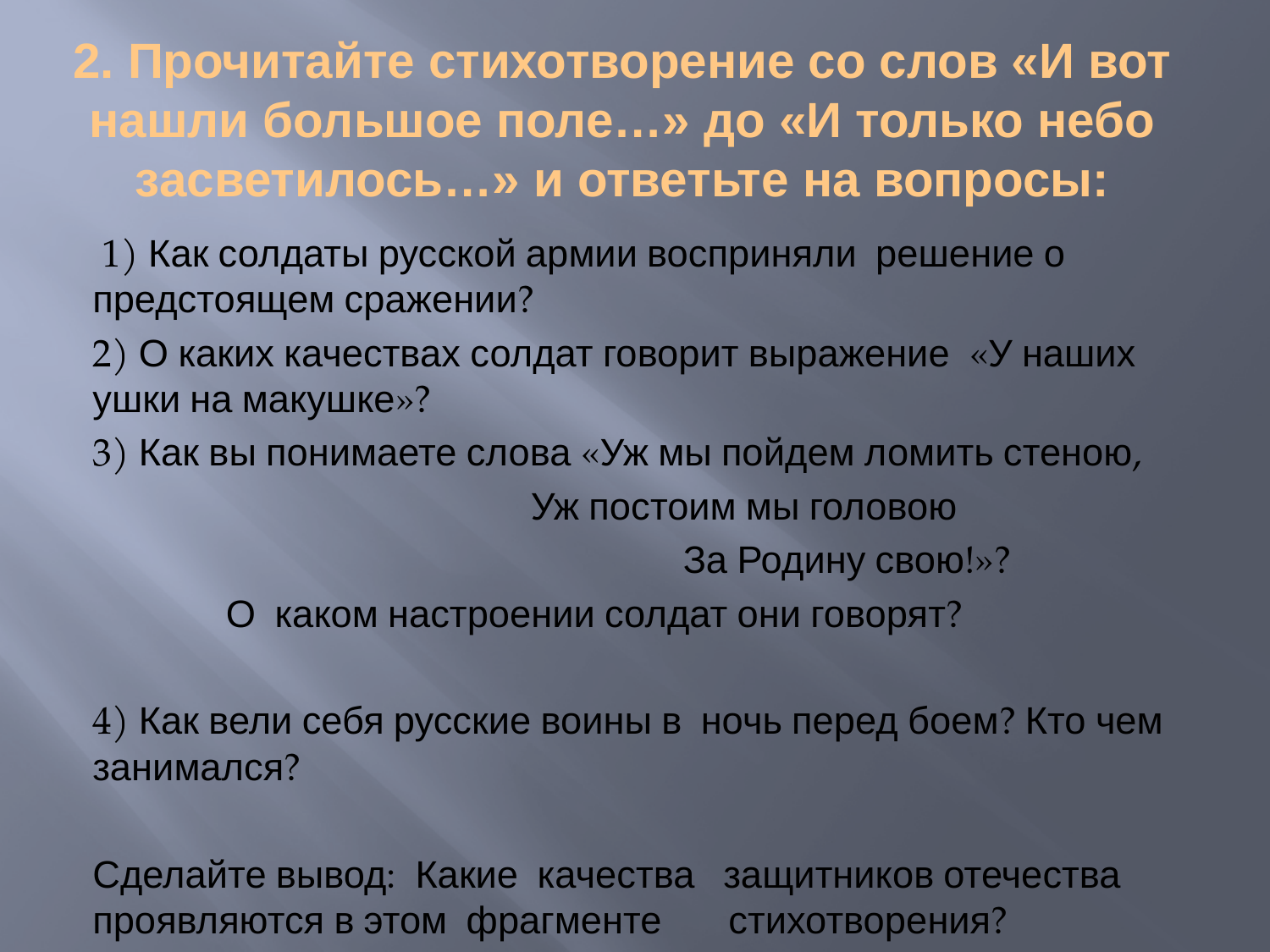

# 2. Прочитайте стихотворение со слов «И вот нашли большое поле…» до «И только небо засветилось…» и ответьте на вопросы:
 1) Как солдаты русской армии восприняли  решение о предстоящем сражении?
2) О каких качествах солдат говорит выражение  «У наших ушки на макушке»?
3) Как вы понимаете слова «Уж мы пойдем ломить стеною,
                                              Уж постоим мы головою
                                                              За Родину свою!»?
              О  каком настроении солдат они говорят?

4) Как вели себя русские воины в  ночь перед боем? Кто чем занимался?

Сделайте вывод:  Какие  качества   защитников отечества  проявляются в этом  фрагменте       стихотворения?